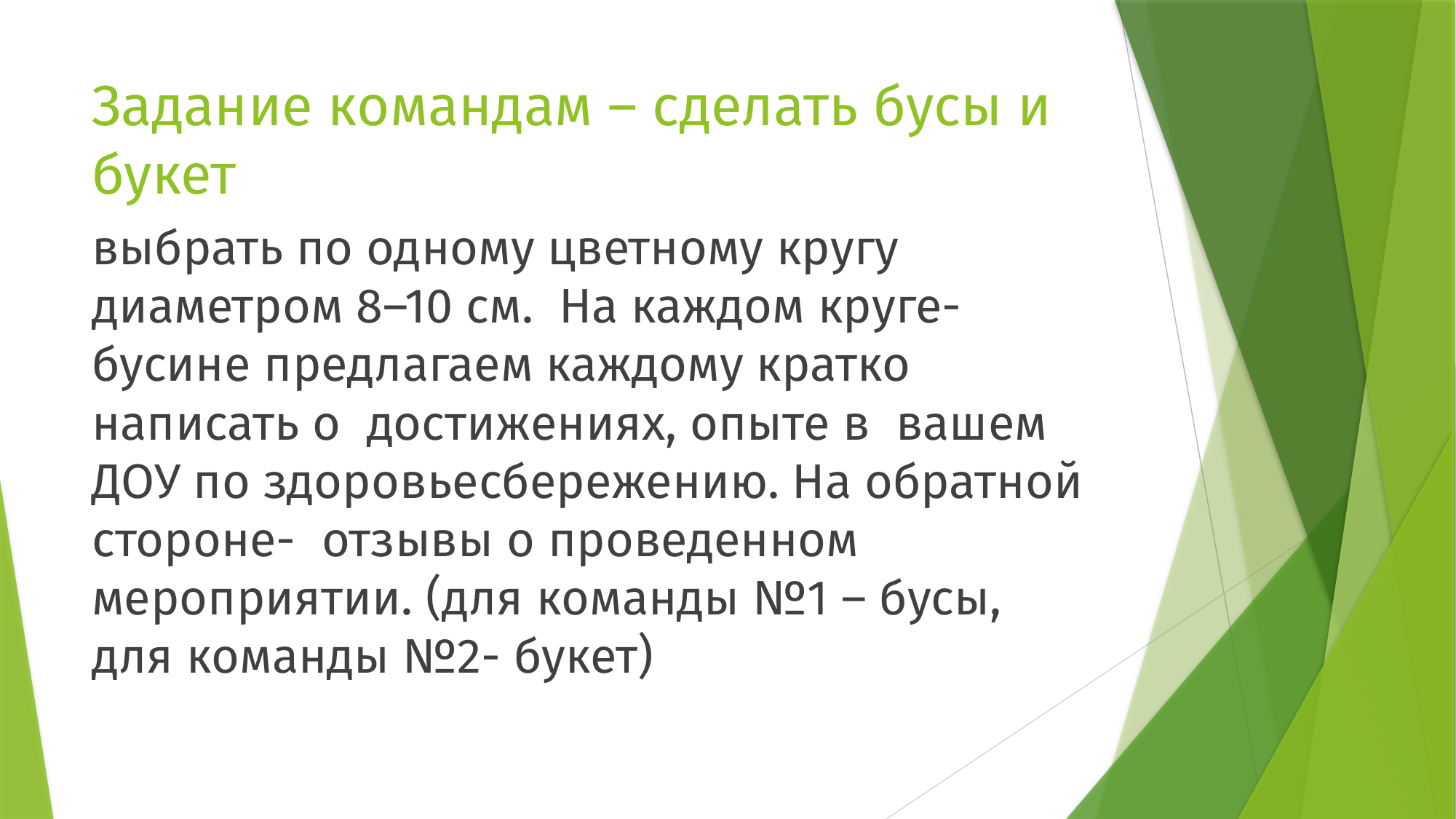

# Задание командам – сделать бусы и букет
выбрать по одному цветному кругу диаметром 8–10 см.  На каждом круге-бусине предлагаем каждому кратко написать о  достижениях, опыте в  вашем ДОУ по здоровьесбережению. На обратной стороне-  отзывы о проведенном мероприятии. (для команды №1 – бусы, для команды №2- букет)